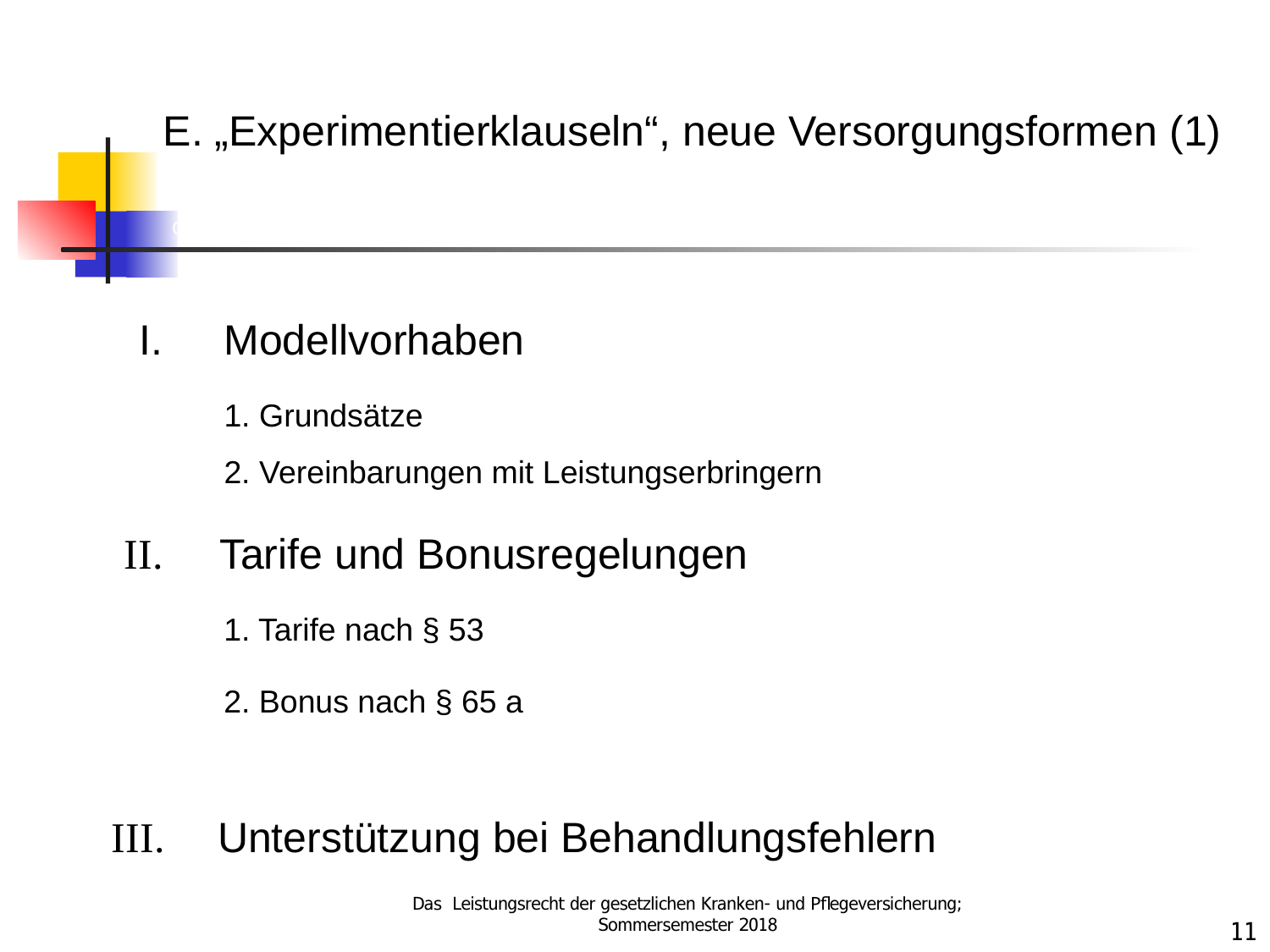

Gliederung Experimentierklauseln 1
E. „Experimentierklauseln“, neue Versorgungsformen (1)
Modellvorhaben
	1. Grundsätze
	2. Vereinbarungen mit Leistungserbringern
 Tarife und Bonusregelungen
	1. Tarife nach § 53
	2. Bonus nach § 65 a
III.     Unterstützung bei Behandlungsfehlern
Das  Leistungsrecht der gesetzlichen Kranken- und Pflegeversicherung; Sommersemester 2018
11